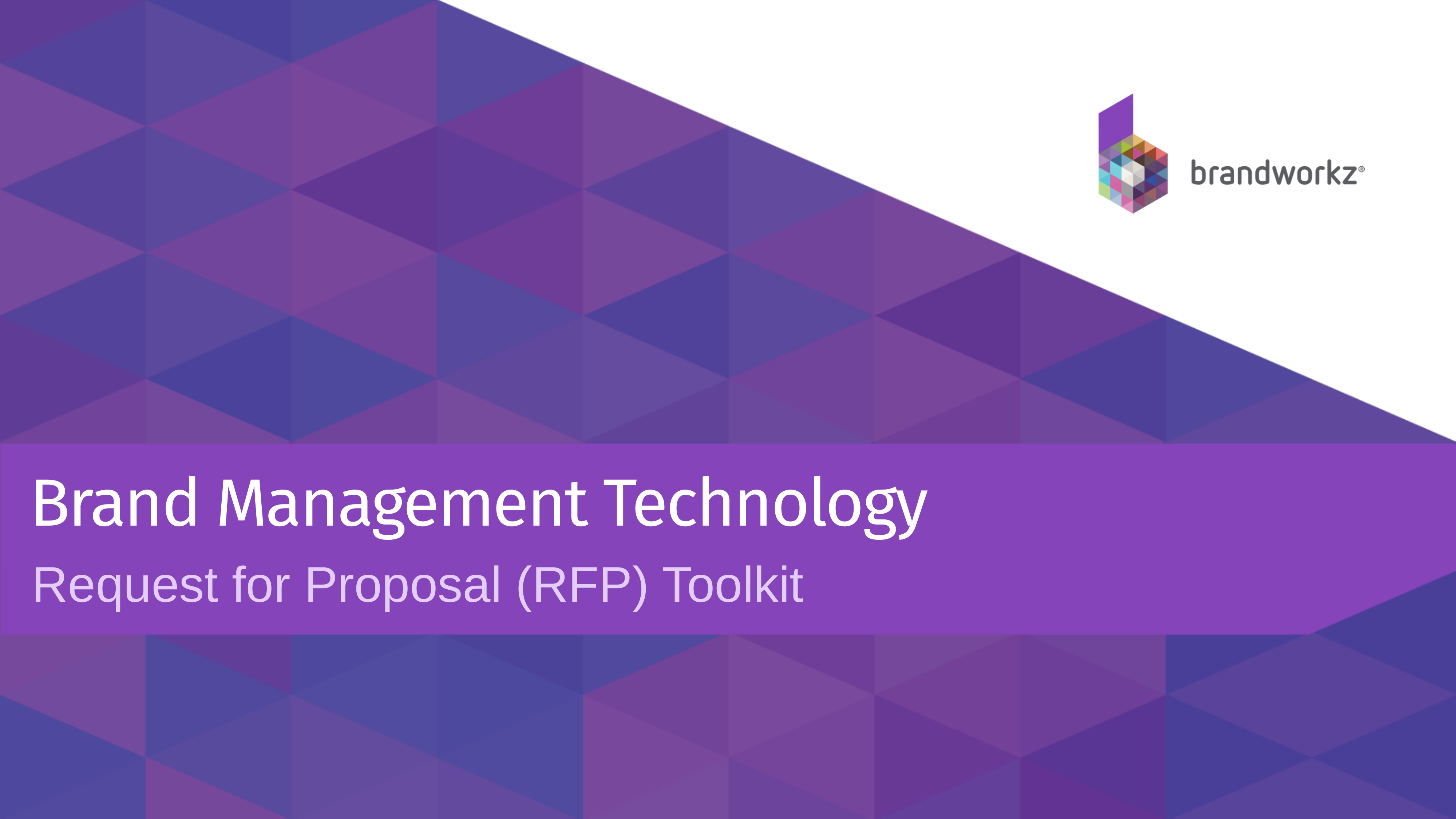

# Brand Management Technology
Request for Proposal (RFP) Toolkit